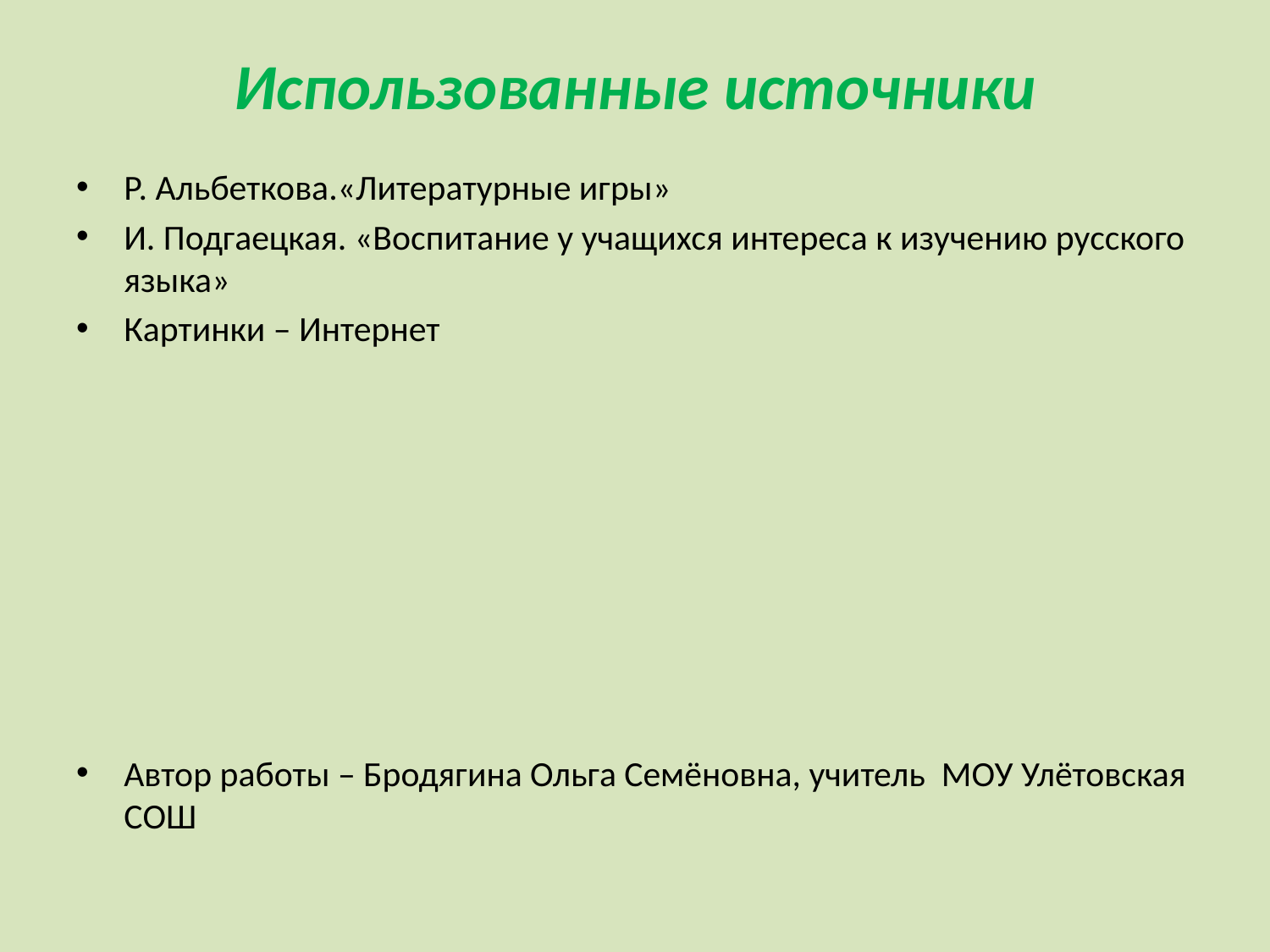

# Использованные источники
Р. Альбеткова.«Литературные игры»
И. Подгаецкая. «Воспитание у учащихся интереса к изучению русского языка»
Картинки – Интернет

Автор работы – Бродягина Ольга Семёновна, учитель  МОУ Улётовская СОШ